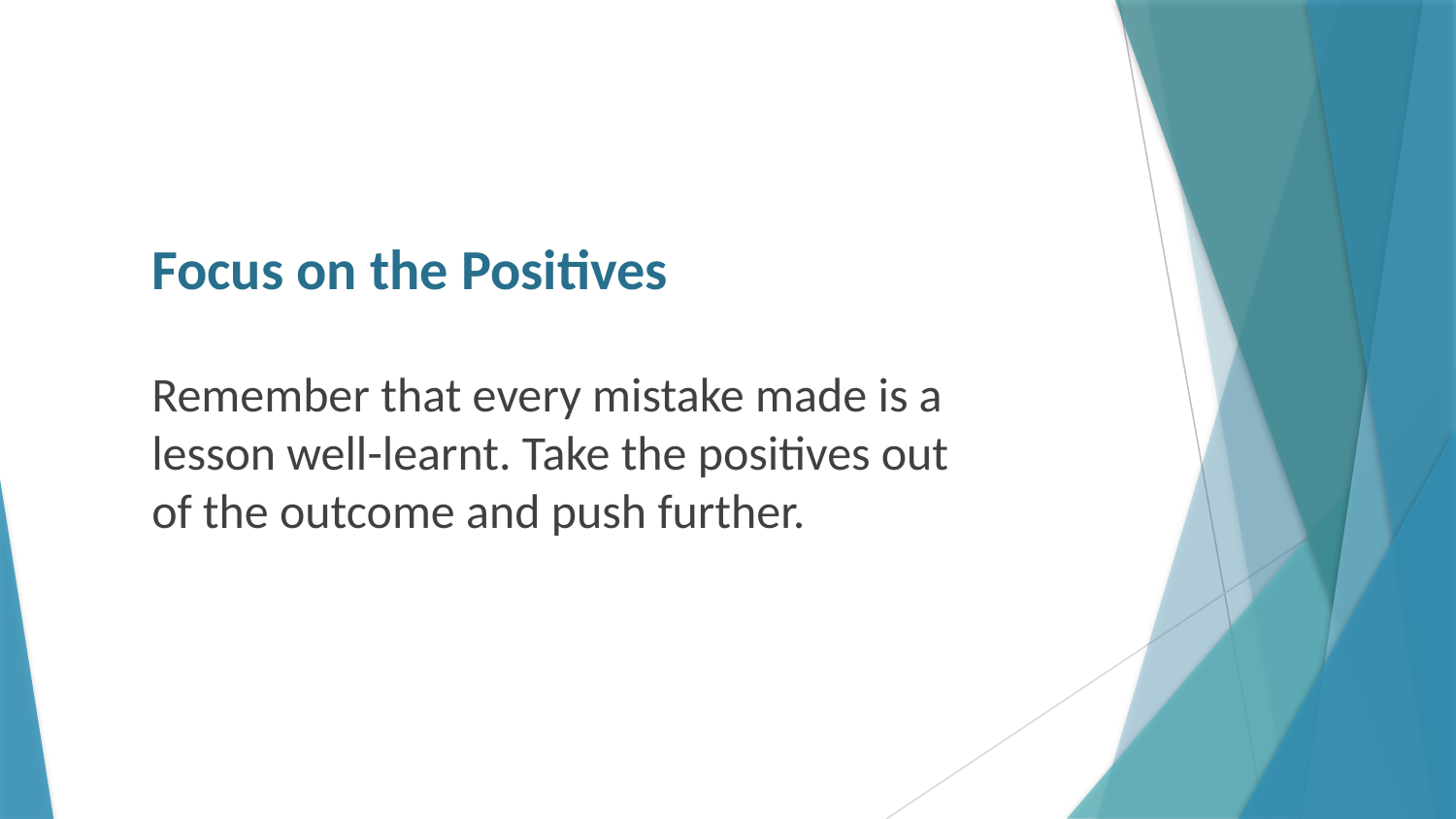

# Focus on the Positives
Remember that every mistake made is a lesson well-learnt. Take the positives out of the outcome and push further.